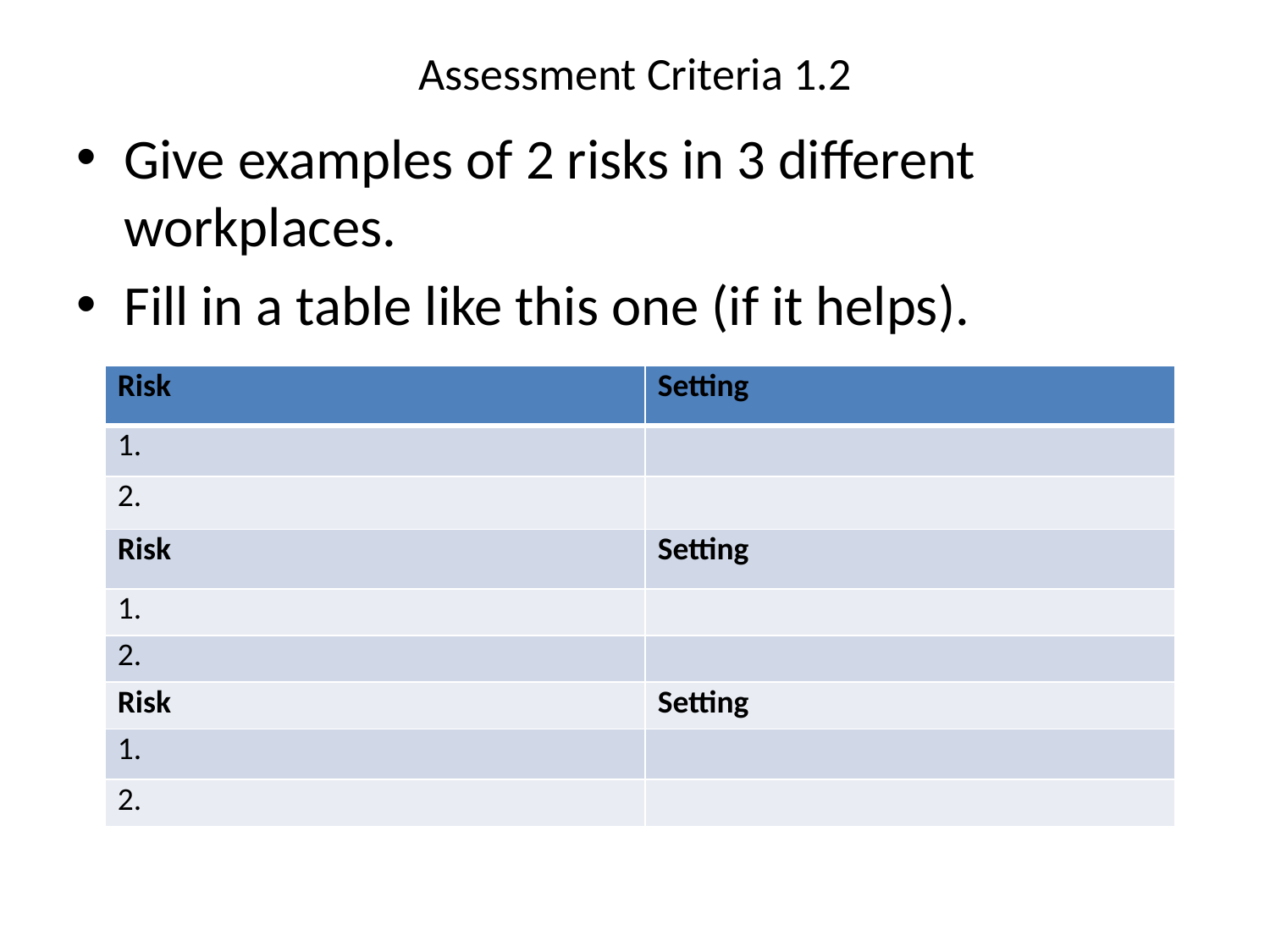

# Assessment Criteria 1.2
Give examples of 2 risks in 3 different workplaces.
Fill in a table like this one (if it helps).

| Risk | Setting |
| --- | --- |
| 1. |  |
| 2. |  |
| Risk | Setting |
| 1. |  |
| 2. |  |
| Risk | Setting |
| 1. |  |
| 2. |  |